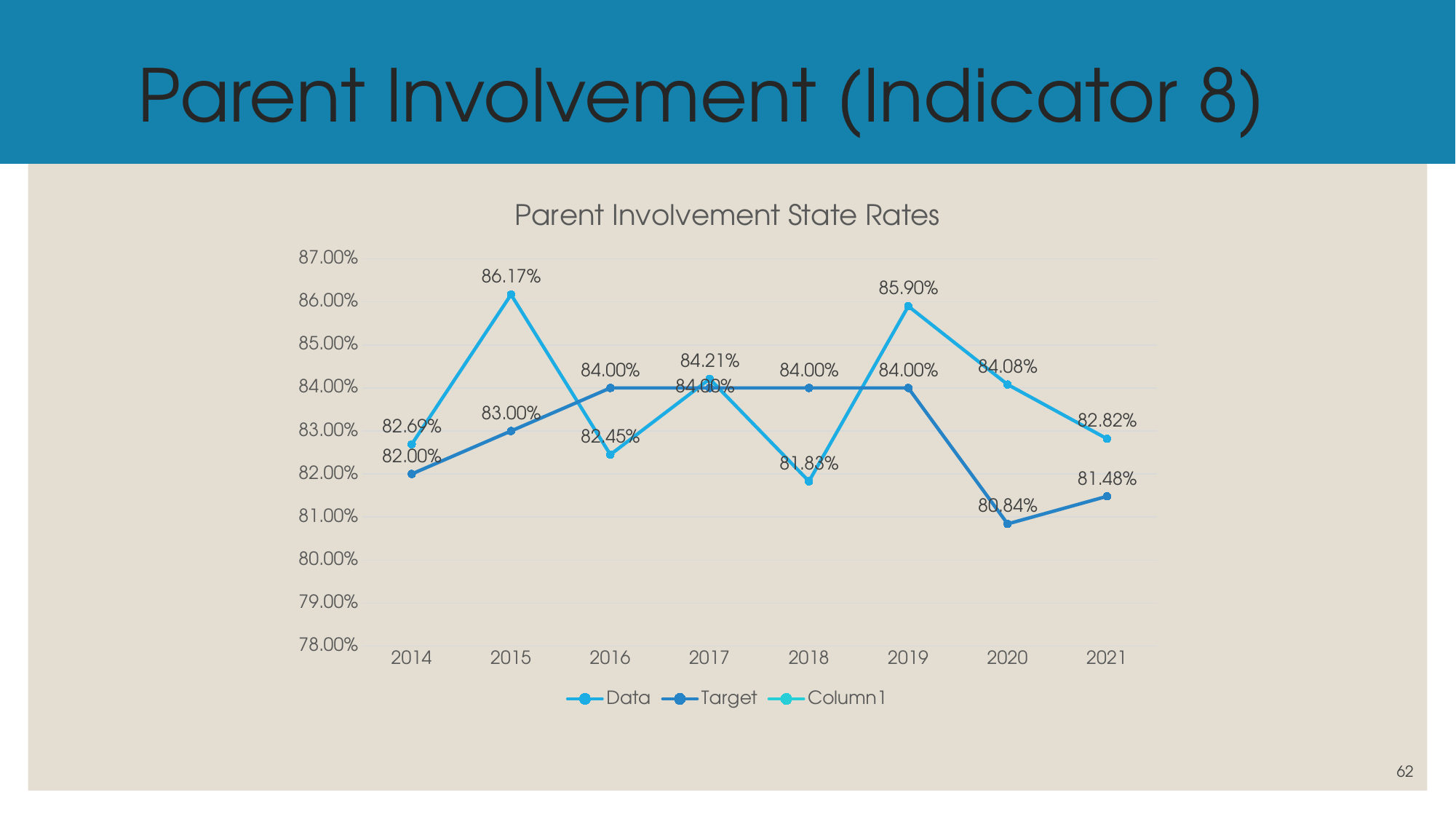

# Parent Involvement (Indicator 8)

### Chart: Parent Involvement State Rates

| Category | Data | Target | Column1 |
|---|---|---|---|
| 2014 | 0.8269 | 0.82 | None |
| 2015 | 0.8617 | 0.83 | None |
| 2016 | 0.8245 | 0.84 | None |
| 2017 | 0.8421 | 0.84 | None |
| 2018 | 0.8183 | 0.84 | None |
| 2019 | 0.859 | 0.84 | None |
| 2020 | 0.8408 | 0.8084 | None |
| 2021 | 0.8282 | 0.8148 | None |
62